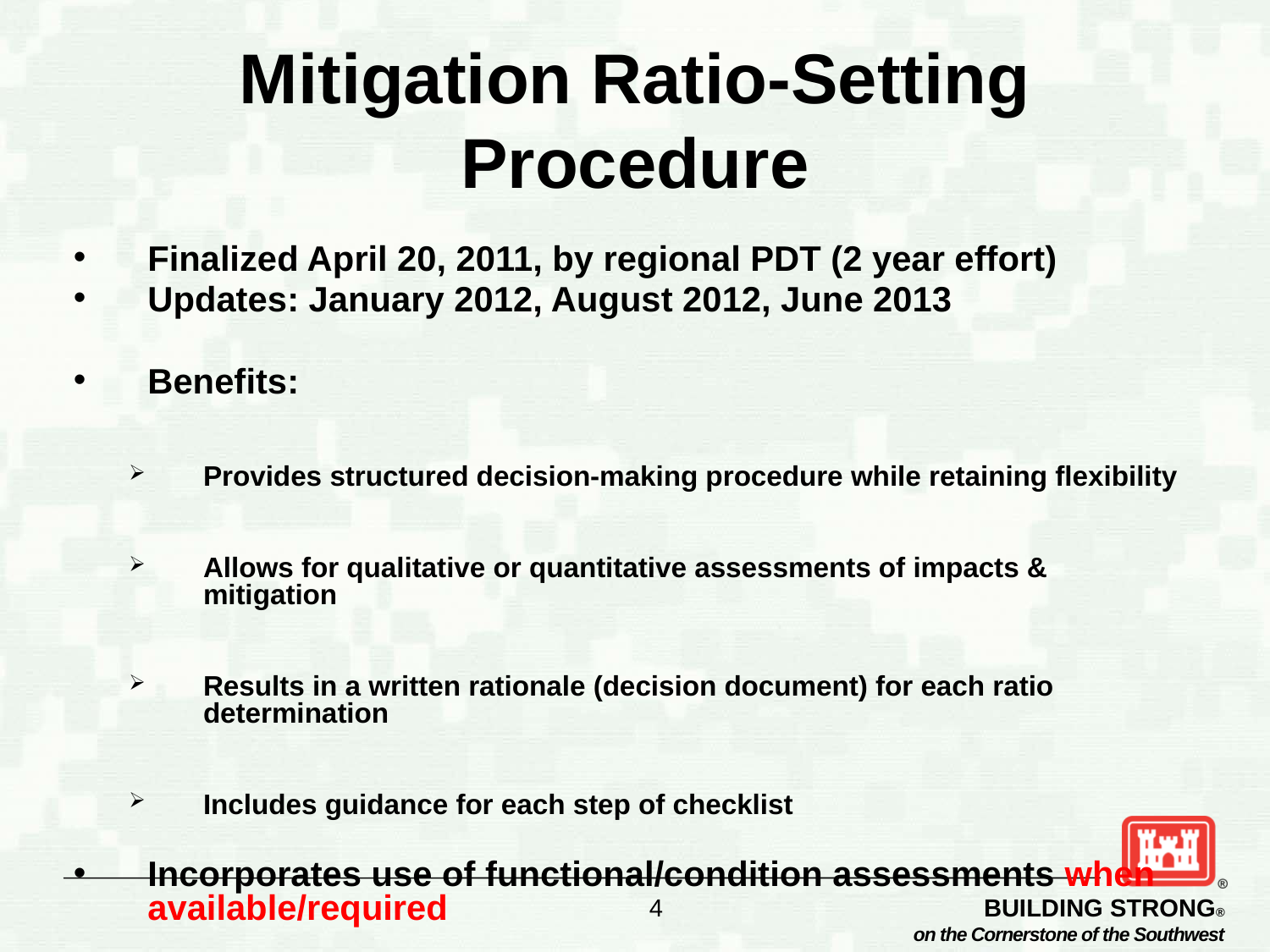

# Mitigation Ratio-Setting Procedure

Finalized April 20, 2011, by regional PDT (2 year effort)
Updates: January 2012, August 2012, June 2013

Benefits:

Provides structured decision-making procedure while retaining flexibility

Allows for qualitative or quantitative assessments of impacts & mitigation

Results in a written rationale (decision document) for each ratio determination

Includes guidance for each step of checklist

Incorporates use of functional/condition assessments when available/required

4